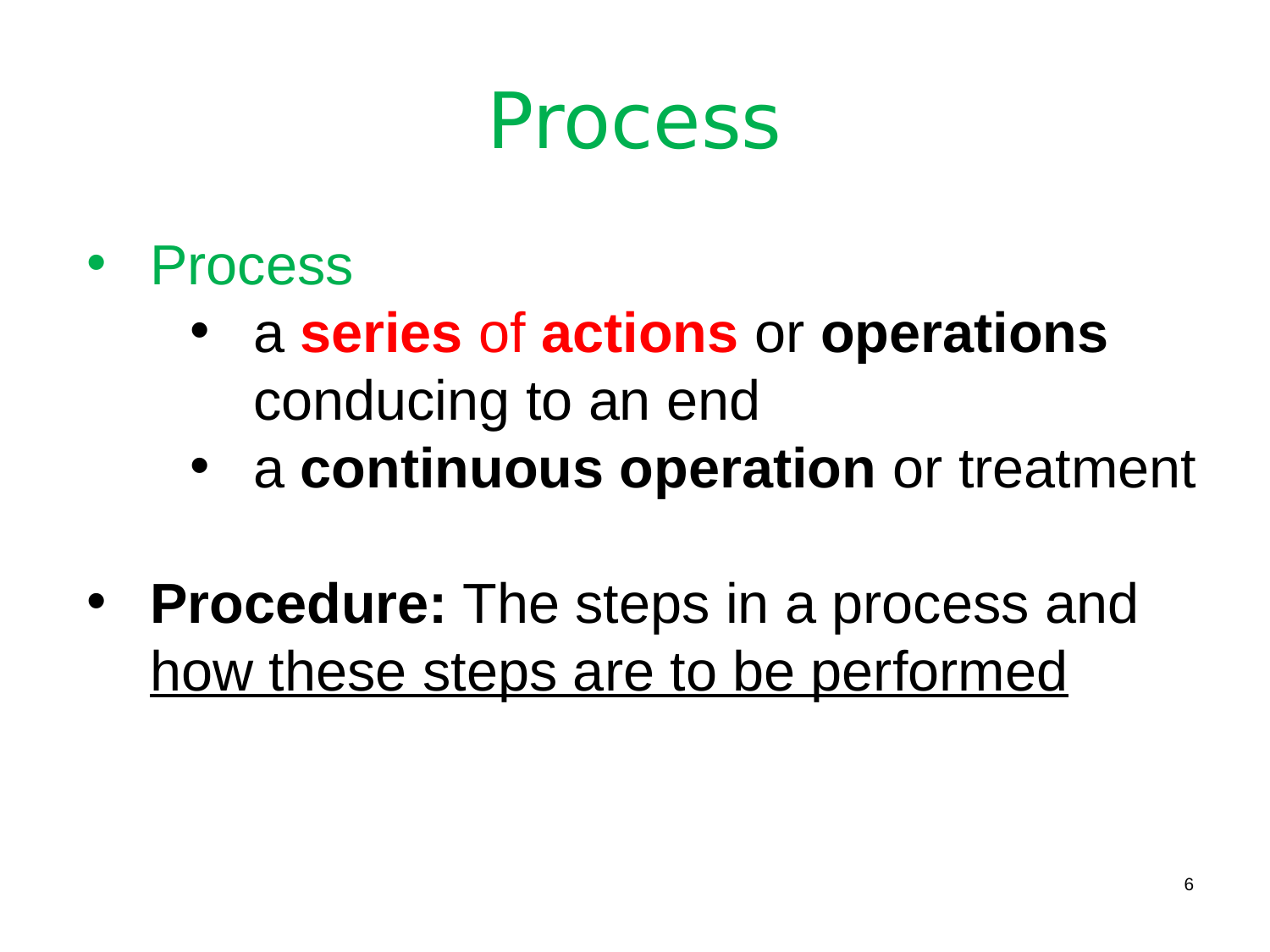

# Process
Process
a series of actions or operations conducing to an end
a continuous operation or treatment

Procedure: The steps in a process and how these steps are to be performed
6